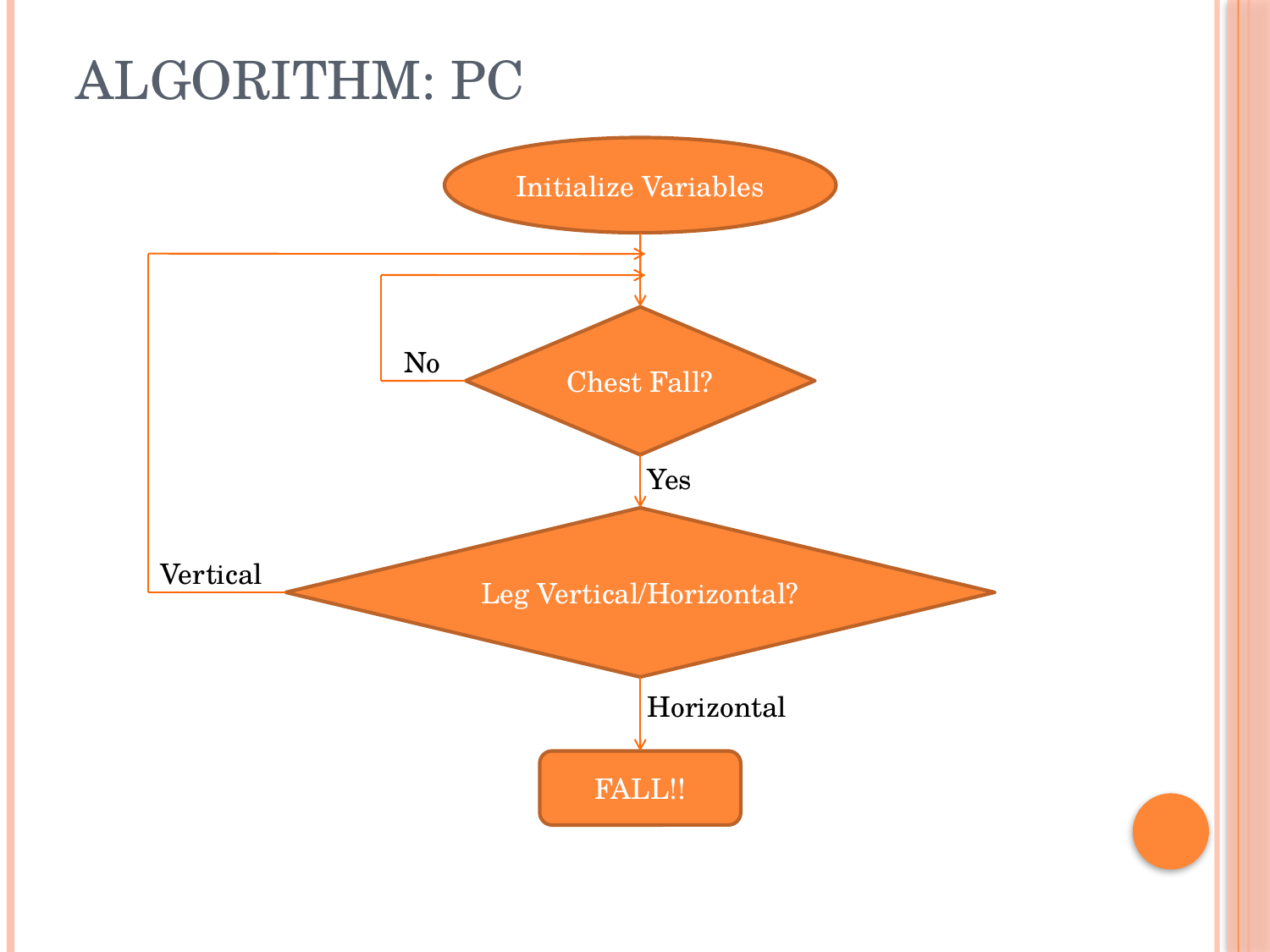

# Algorithm: PC
Initialize Variables

Chest Fall?
No
Yes
Leg Vertical/Horizontal?
Vertical
Horizontal
FALL!!